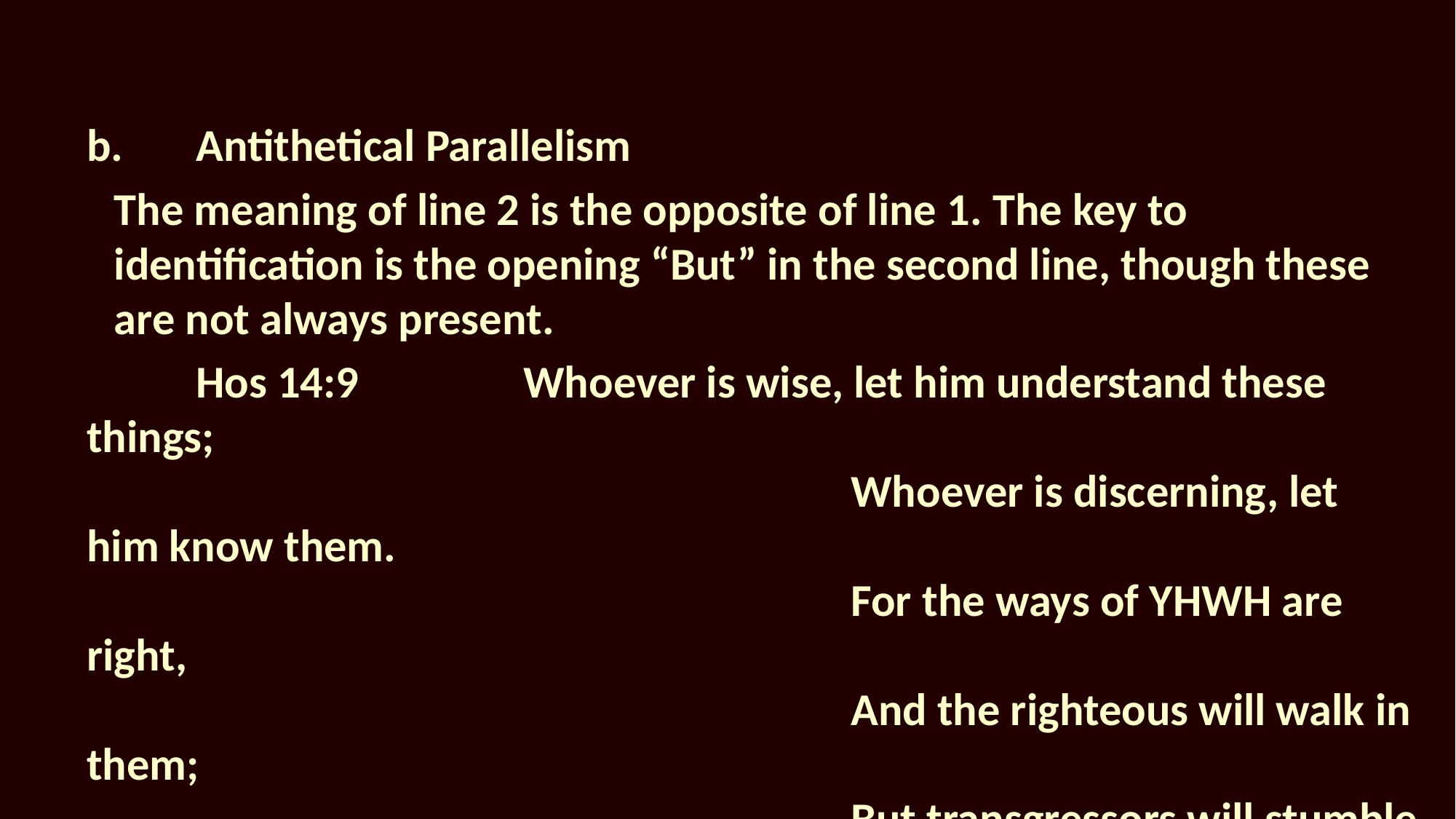

b.	Antithetical Parallelism
The meaning of line 2 is the opposite of line 1. The key to identification is the opening “But” in the second line, though these are not always present.
	Hos 14:9		Whoever is wise, let him understand these things;
							Whoever is discerning, let him know them.
							For the ways of YHWH are right,
							And the righteous will walk in them;
							But transgressors will stumble in them.
Prov 14:31		He who oppresses the poor reproaches his Maker,
							But he who is gracious to the needy honors Him.
Proverbs 10–22 contains a long list of these.